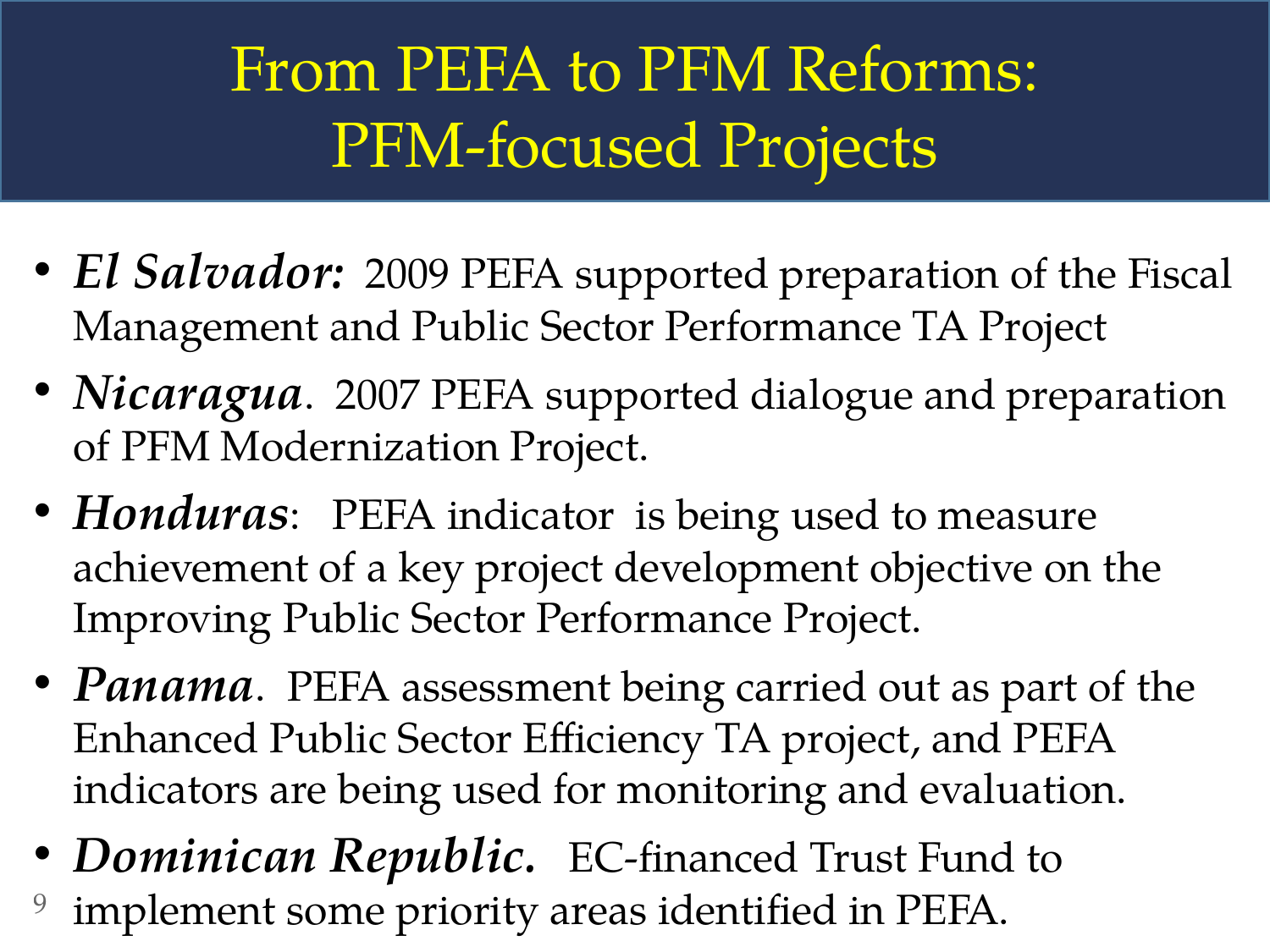

From PEFA to PFM Reforms:
PFM-focused Projects
El Salvador:  2009 PEFA supported preparation of the Fiscal Management and Public Sector Performance TA Project
Nicaragua.  2007 PEFA supported dialogue and preparation of PFM Modernization Project.
Honduras:   PEFA indicator  is being used to measure achievement of a key project development objective on the Improving Public Sector Performance Project.
Panama.  PEFA assessment being carried out as part of the Enhanced Public Sector Efficiency TA project, and PEFA indicators are being used for monitoring and evaluation.
Dominican Republic.   EC-financed Trust Fund to implement some priority areas identified in PEFA.

9